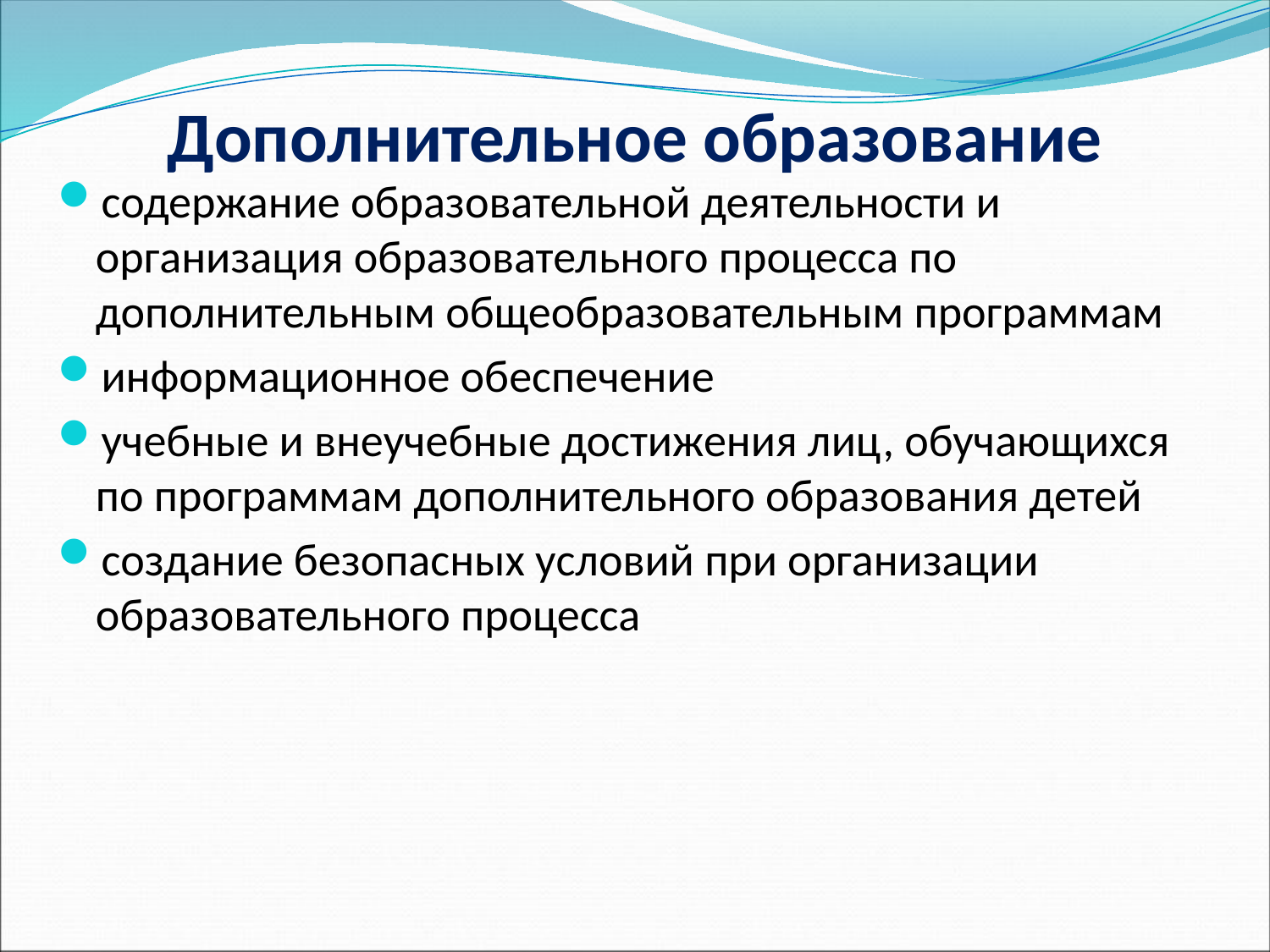

# Дополнительное образование
содержание образовательной деятельности и организация образовательного процесса по дополнительным общеобразовательным программам
информационное обеспечение
учебные и внеучебные достижения лиц, обучающихся по программам дополнительного образования детей
создание безопасных условий при организации образовательного процесса